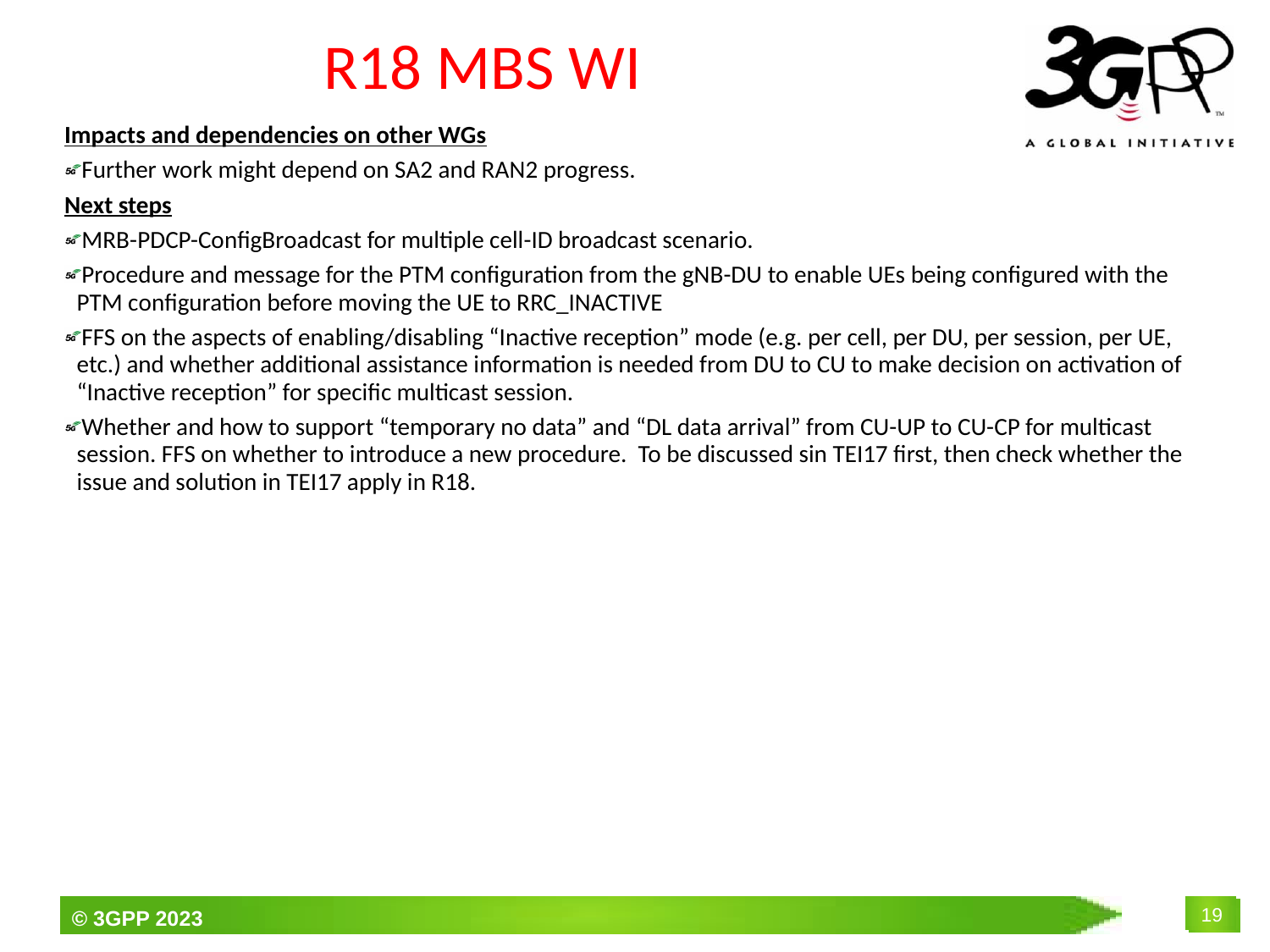

# R18 MBS WI
Impacts and dependencies on other WGs
Further work might depend on SA2 and RAN2 progress.
Next steps
MRB-PDCP-ConfigBroadcast for multiple cell-ID broadcast scenario.
Procedure and message for the PTM configuration from the gNB-DU to enable UEs being configured with the PTM configuration before moving the UE to RRC_INACTIVE
FFS on the aspects of enabling/disabling “Inactive reception” mode (e.g. per cell, per DU, per session, per UE, etc.) and whether additional assistance information is needed from DU to CU to make decision on activation of “Inactive reception” for specific multicast session.
Whether and how to support “temporary no data” and “DL data arrival” from CU-UP to CU-CP for multicast session. FFS on whether to introduce a new procedure.  To be discussed sin TEI17 first, then check whether the issue and solution in TEI17 apply in R18.

19